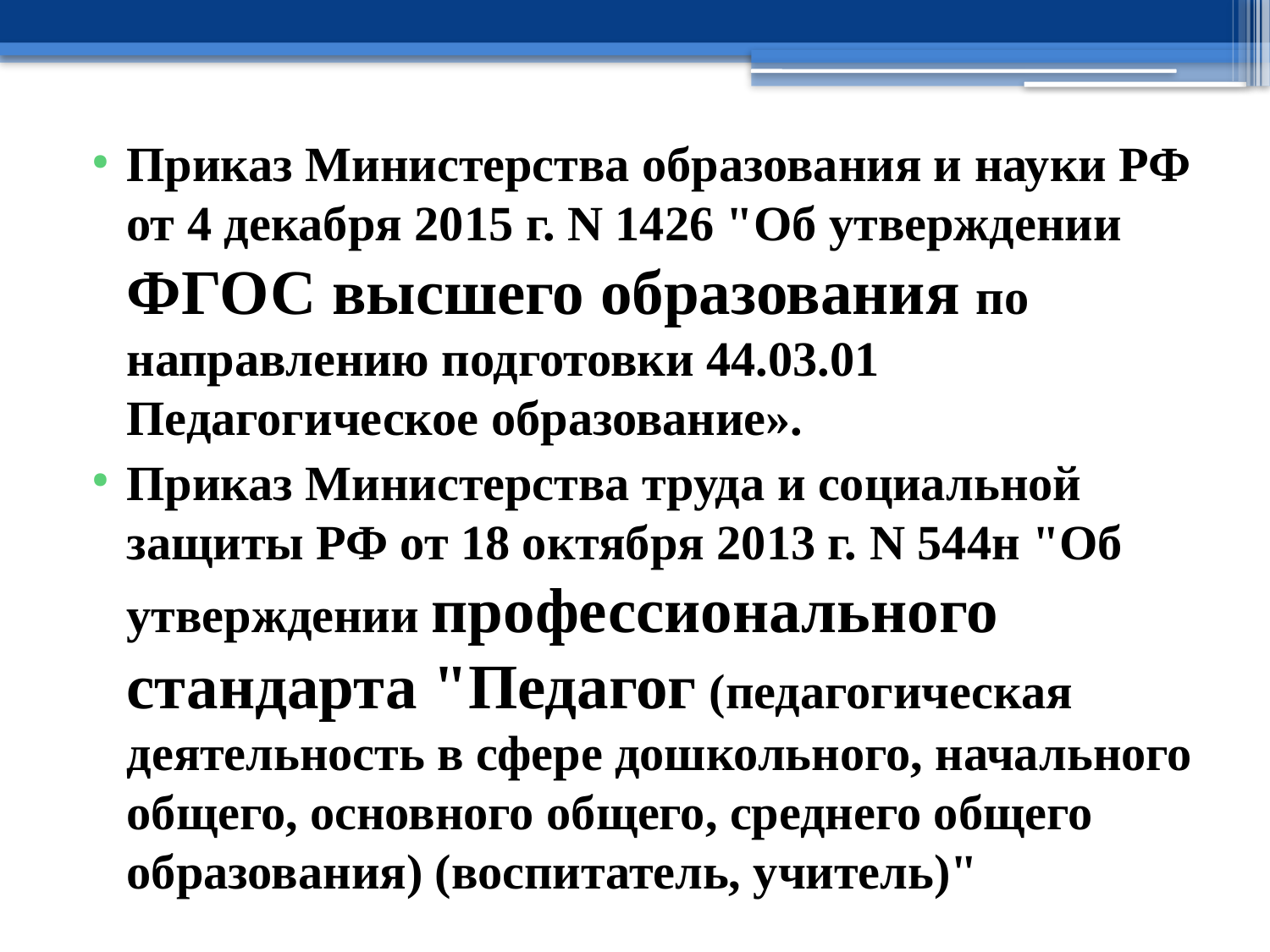

Приказ Министерства образования и науки РФ от 4 декабря 2015 г. N 1426 "Об утверждении ФГОС высшего образования по направлению подготовки 44.03.01 Педагогическое образование».
Приказ Министерства труда и социальной защиты РФ от 18 октября 2013 г. N 544н "Об утверждении профессионального стандарта "Педагог (педагогическая деятельность в сфере дошкольного, начального общего, основного общего, среднего общего образования) (воспитатель, учитель)"
#